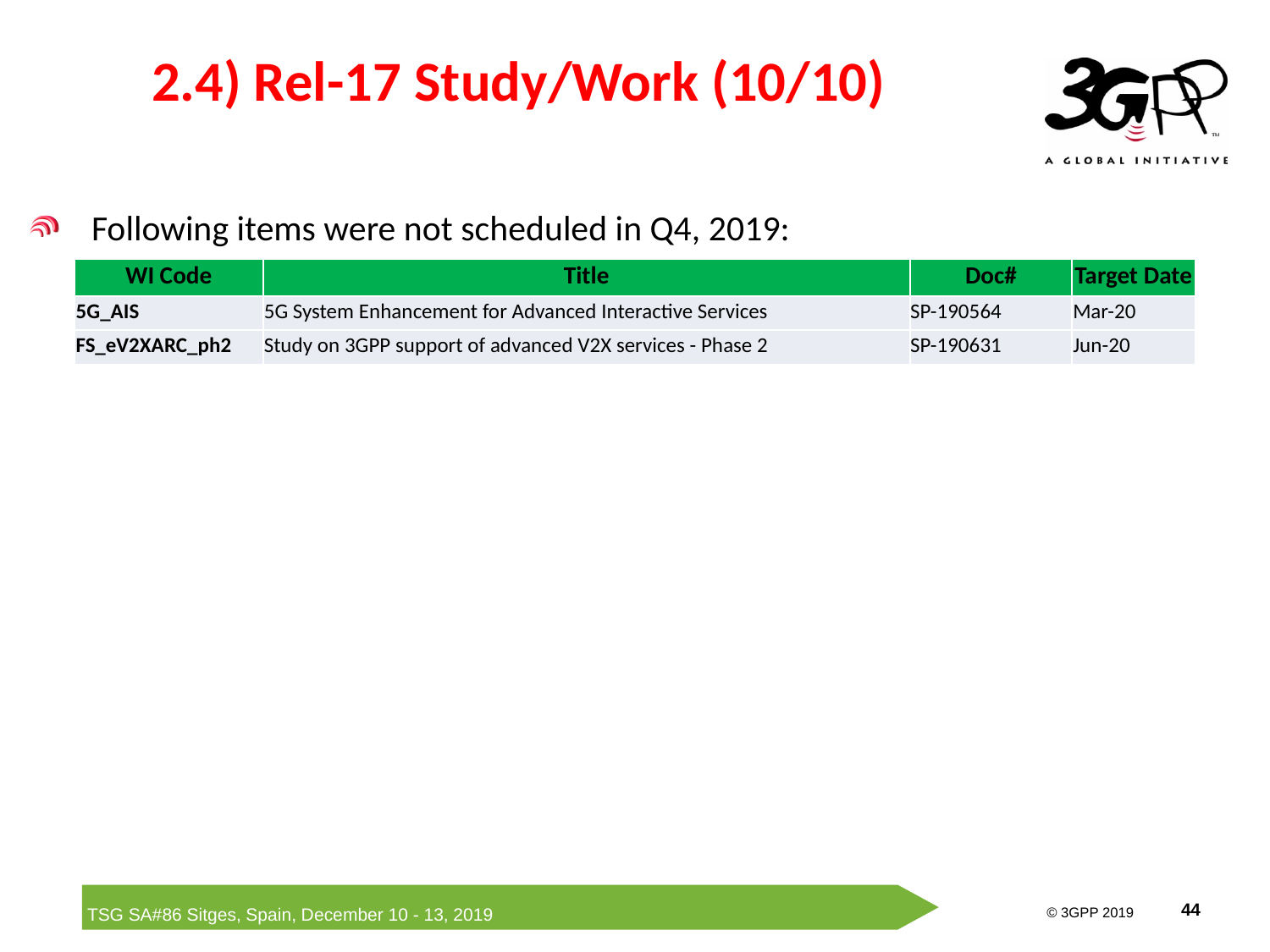

# 2.4) Rel-17 Study/Work (10/10)
Following items were not scheduled in Q4, 2019:
| WI Code | Title | Doc# | Target Date |
| --- | --- | --- | --- |
| 5G\_AIS | 5G System Enhancement for Advanced Interactive Services | SP-190564 | Mar-20 |
| FS\_eV2XARC\_ph2 | Study on 3GPP support of advanced V2X services - Phase 2 | SP-190631 | Jun-20 |